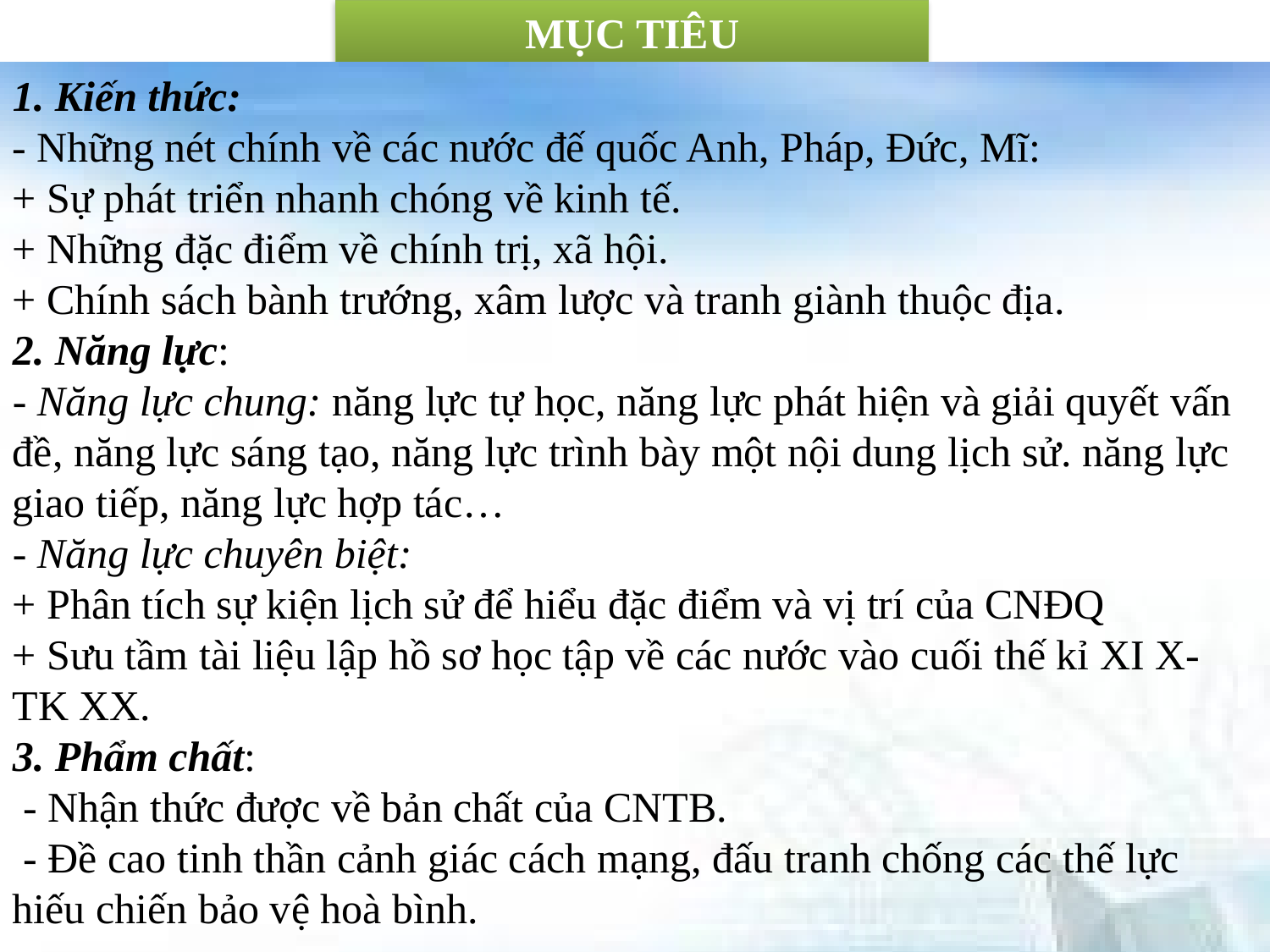

MỤC TIÊU
1. Kiến thức:
- Những nét chính về các nước đế quốc Anh, Pháp, Đức, Mĩ:
+ Sự phát triển nhanh chóng về kinh tế.
+ Những đặc điểm về chính trị, xã hội.
+ Chính sách bành trướng, xâm lược và tranh giành thuộc địa.
2. Năng lực:
- Năng lực chung: năng lực tự học, năng lực phát hiện và giải quyết vấn đề, năng lực sáng tạo, năng lực trình bày một nội dung lịch sử. năng lực giao tiếp, năng lực hợp tác…
- Năng lực chuyên biệt:
+ Phân tích sự kiện lịch sử để hiểu đặc điểm và vị trí của CNĐQ
+ Sưu tầm tài liệu lập hồ sơ học tập về các nước vào cuối thế kỉ XI X- TK XX.
3. Phẩm chất:
 - Nhận thức được về bản chất của CNTB.
 - Đề cao tinh thần cảnh giác cách mạng, đấu tranh chống các thế lực hiếu chiến bảo vệ hoà bình.